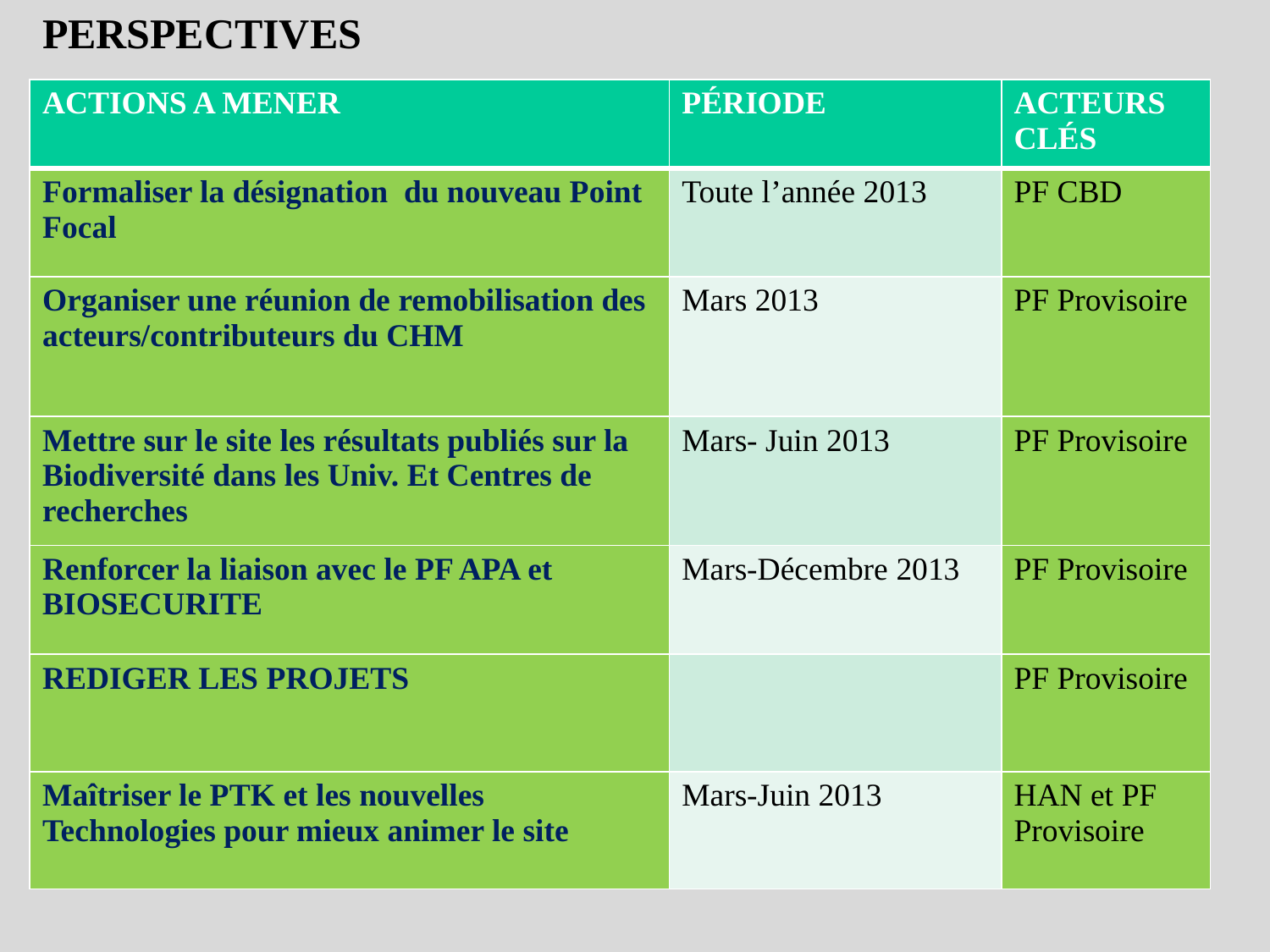

PERSPECTIVES
| ACTIONS A MENER | PÉRIODE | ACTEURS CLÉS |
| --- | --- | --- |
| Formaliser la désignation du nouveau Point Focal | Toute l’année 2013 | PF CBD |
| Organiser une réunion de remobilisation des acteurs/contributeurs du CHM | Mars 2013 | PF Provisoire |
| Mettre sur le site les résultats publiés sur la Biodiversité dans les Univ. Et Centres de recherches | Mars- Juin 2013 | PF Provisoire |
| Renforcer la liaison avec le PF APA et BIOSECURITE | Mars-Décembre 2013 | PF Provisoire |
| REDIGER LES PROJETS |  | PF Provisoire |
| Maîtriser le PTK et les nouvelles Technologies pour mieux animer le site | Mars-Juin 2013 | HAN et PF Provisoire |